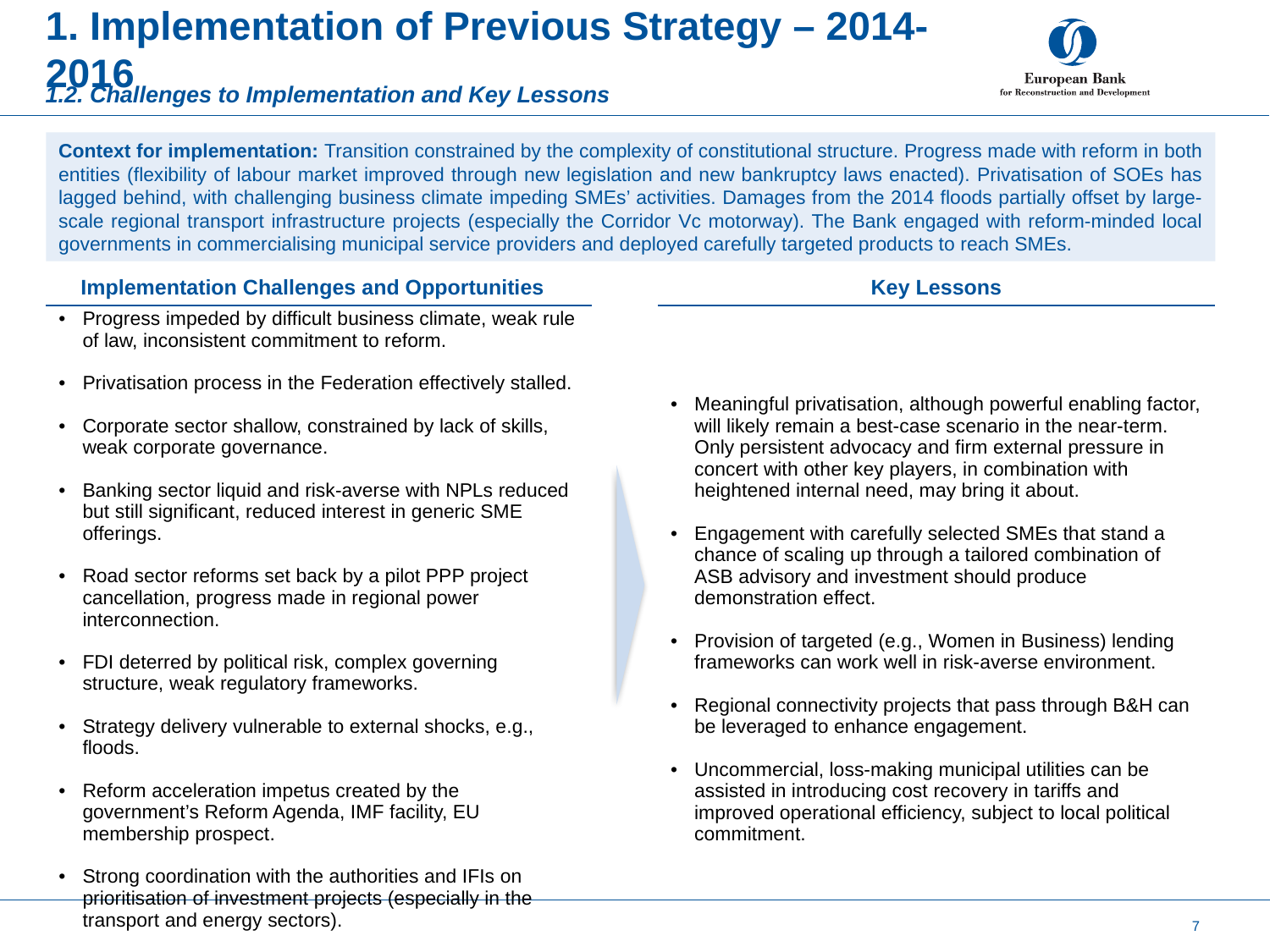

# 1. Implementation of Previous Strategy – 2014-2016
1.2. Challenges to Implementation and Key Lessons
|  |  |  |
| --- | --- | --- |
| Implementation Challenges and Opportunities |  | Key Lessons |
| Progress impeded by difficult business climate, weak rule of law, inconsistent commitment to reform. Privatisation process in the Federation effectively stalled. Corporate sector shallow, constrained by lack of skills, weak corporate governance. Banking sector liquid and risk-averse with NPLs reduced but still significant, reduced interest in generic SME offerings. Road sector reforms set back by a pilot PPP project cancellation, progress made in regional power interconnection. FDI deterred by political risk, complex governing structure, weak regulatory frameworks. Strategy delivery vulnerable to external shocks, e.g., floods. Reform acceleration impetus created by the government’s Reform Agenda, IMF facility, EU membership prospect. Strong coordination with the authorities and IFIs on prioritisation of investment projects (especially in the transport and energy sectors). |  | Meaningful privatisation, although powerful enabling factor, will likely remain a best-case scenario in the near-term. Only persistent advocacy and firm external pressure in concert with other key players, in combination with heightened internal need, may bring it about. Engagement with carefully selected SMEs that stand a chance of scaling up through a tailored combination of ASB advisory and investment should produce demonstration effect. Provision of targeted (e.g., Women in Business) lending frameworks can work well in risk-averse environment. Regional connectivity projects that pass through B&H can be leveraged to enhance engagement. Uncommercial, loss-making municipal utilities can be assisted in introducing cost recovery in tariffs and improved operational efficiency, subject to local political commitment. |
Context for implementation: Transition constrained by the complexity of constitutional structure. Progress made with reform in both entities (flexibility of labour market improved through new legislation and new bankruptcy laws enacted). Privatisation of SOEs has lagged behind, with challenging business climate impeding SMEs’ activities. Damages from the 2014 floods partially offset by large-scale regional transport infrastructure projects (especially the Corridor Vc motorway). The Bank engaged with reform-minded local governments in commercialising municipal service providers and deployed carefully targeted products to reach SMEs.

7